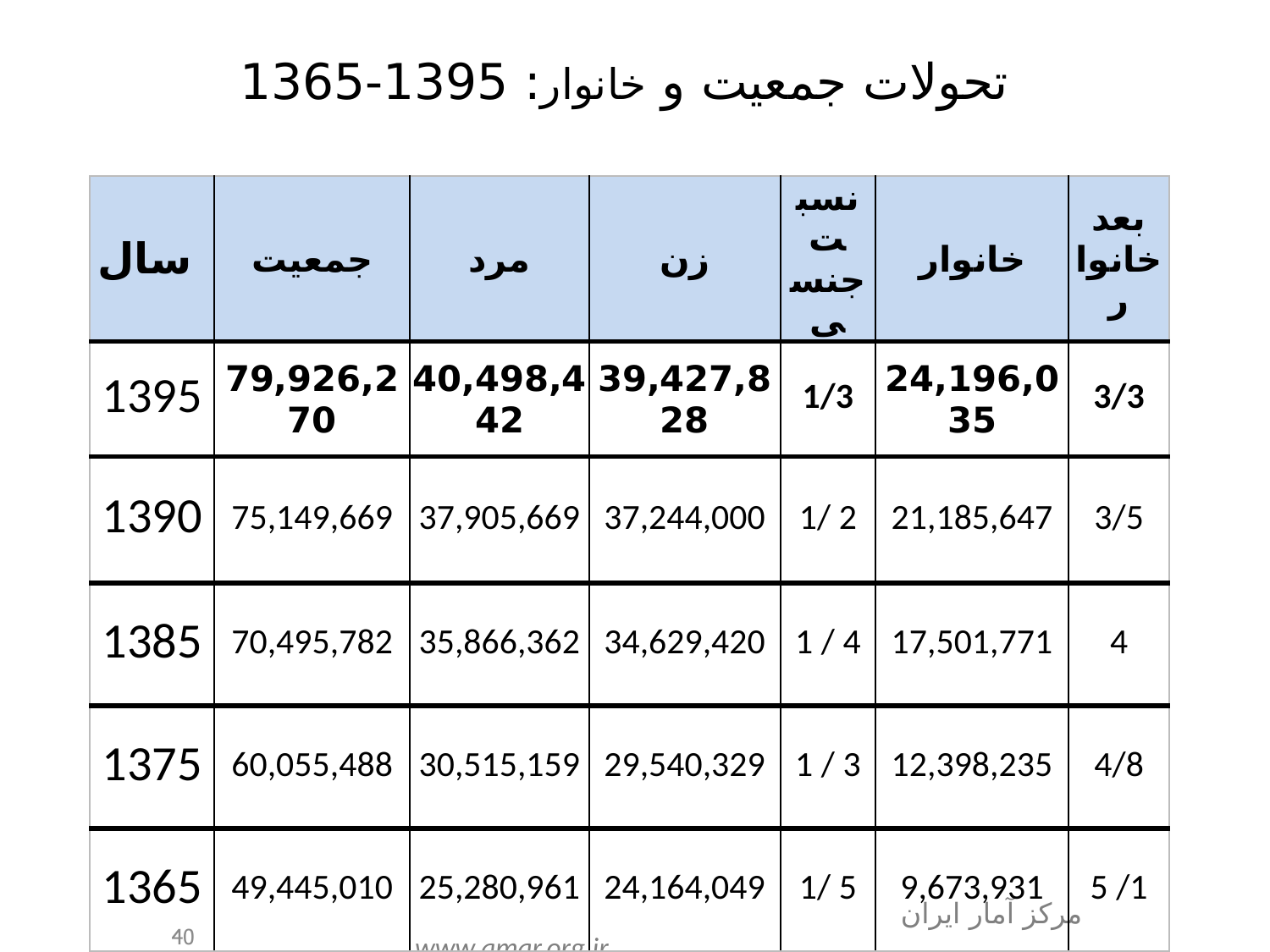

# تحولات جمعيت و خانوار: 1395-1365
| سال | جمعیت | مرد | زن | نسبت جنسی | خانوار | بعد خانوار |
| --- | --- | --- | --- | --- | --- | --- |
| 1395 | 79,926,270 | 40,498,442 | 39,427,828 | 1/3 | 24,196,035 | 3/3 |
| 1390 | 75,149,669 | 37,905,669 | 37,244,000 | 1/ 2 | 21,185,647 | 3/5 |
| 1385 | 70,495,782 | 35,866,362 | 34,629,420 | 1 / 4 | 17,501,771 | 4 |
| 1375 | 60,055,488 | 30,515,159 | 29,540,329 | 1 / 3 | 12,398,235 | 4/8 |
| 1365 | 49,445,010 | 25,280,961 | 24,164,049 | 1/ 5 | 9,673,931 | 5 /1 |
40
مرکز آمار ایران                                                                                                              www.amar.org.ir